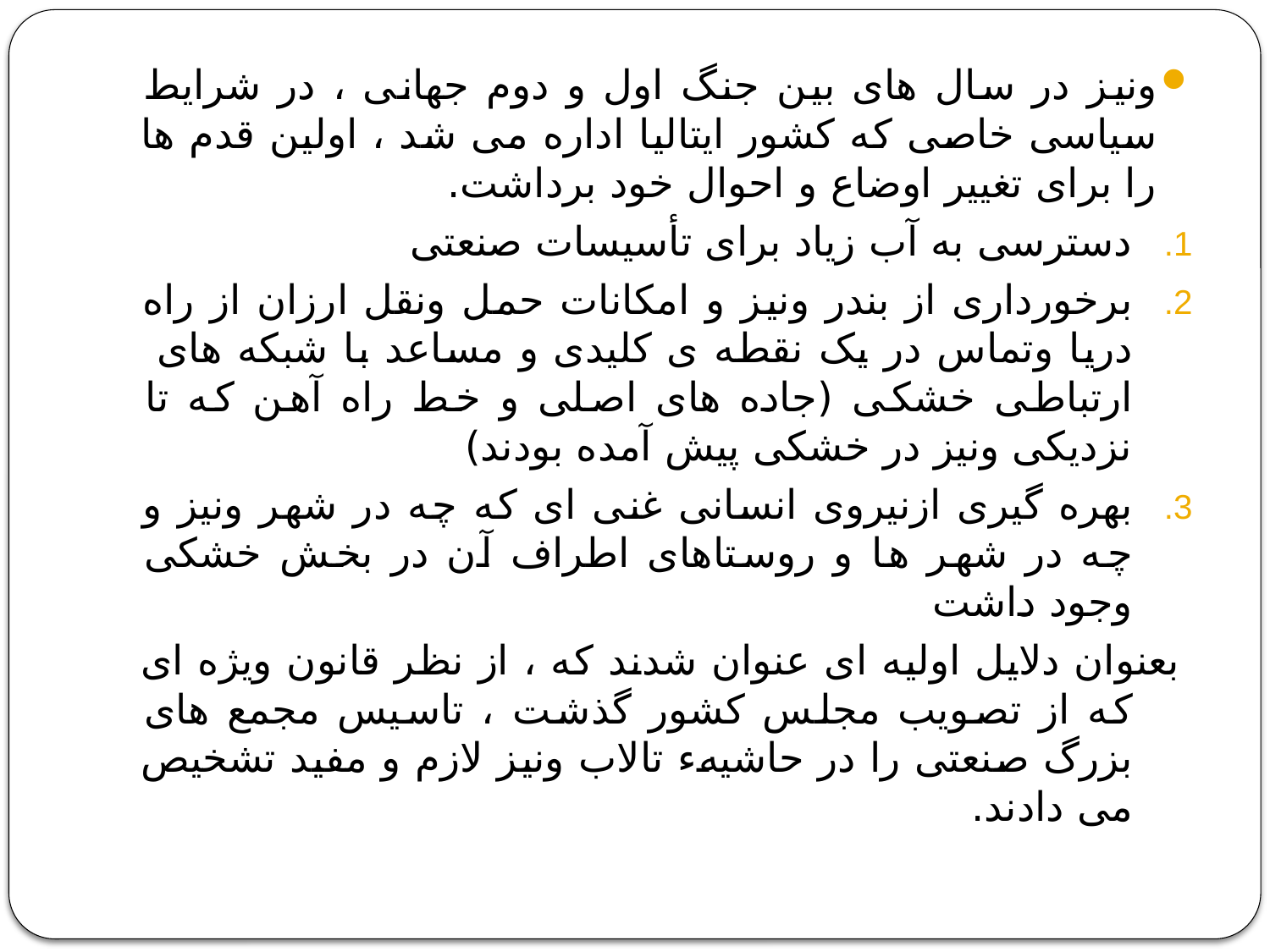

ونیز در سال های بین جنگ اول و دوم جهانی ، در شرایط سیاسی خاصی که کشور ایتالیا اداره می شد ، اولین قدم ها را برای تغییر اوضاع و احوال خود برداشت.
دسترسی به آب زیاد برای تأسیسات صنعتی
برخورداری از بندر ونیز و امکانات حمل ونقل ارزان از راه دریا وتماس در یک نقطه ی کلیدی و مساعد با شبکه های  ارتباطی خشکی (جاده های اصلی و خط راه آهن که تا نزدیکی ونیز در خشکی پیش آمده بودند)
بهره گیری ازنیروی انسانی غنی ای که چه در شهر ونیز و چه در شهر ها و روستاهای اطراف آن در بخش خشکی وجود داشت
 بعنوان دلایل اولیه ای عنوان شدند که ، از نظر قانون ویژه ای که از تصویب مجلس کشور گذشت ، تاسیس مجمع های بزرگ صنعتی را در حاشیهء تالاب ونیز لازم و مفید تشخیص می دادند.